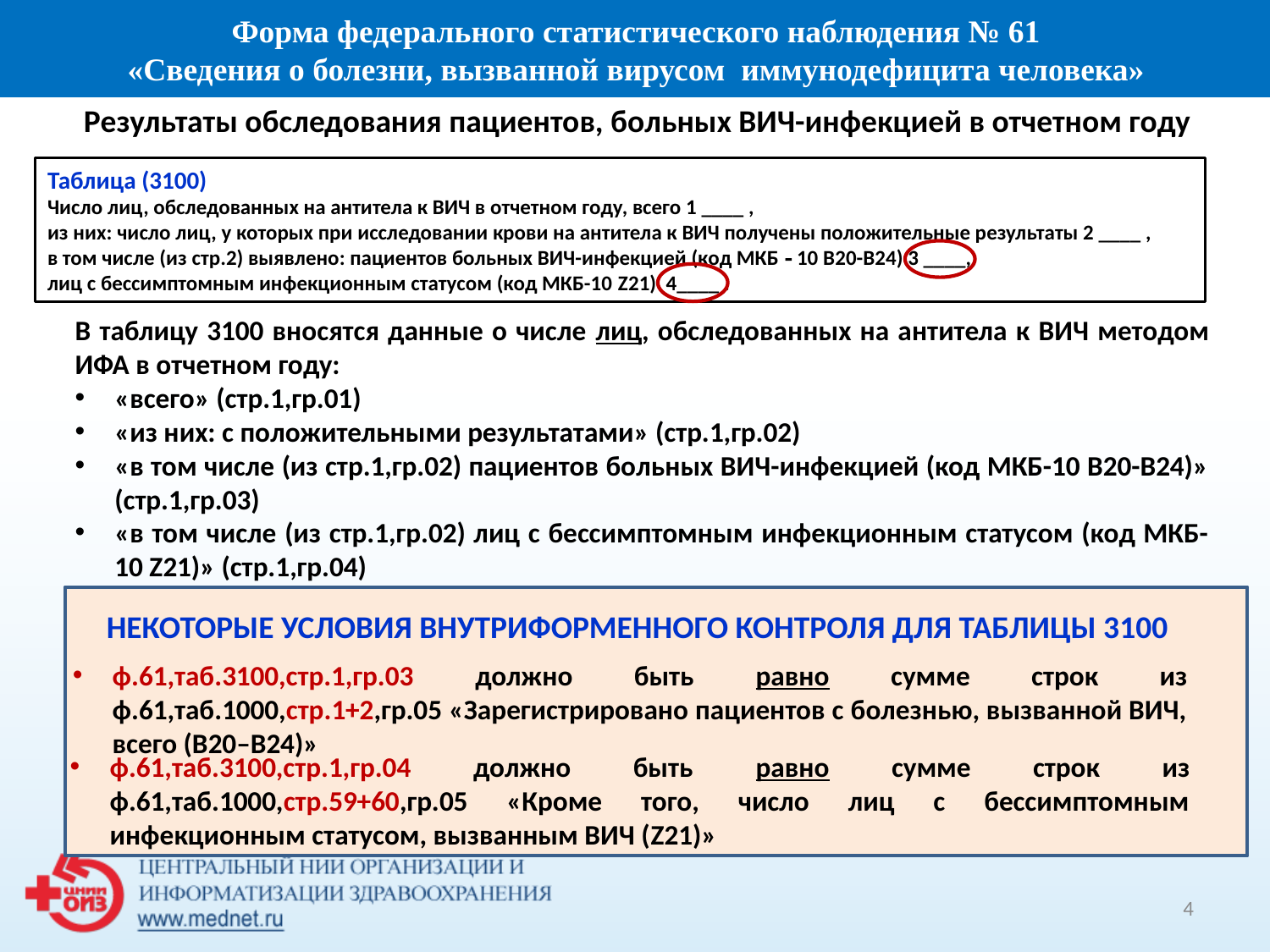

Форма федерального статистического наблюдения № 61
 «Сведения о болезни, вызванной вирусом  иммунодефицита человека»
Результаты обследования пациентов, больных ВИЧ-инфекцией в отчетном году
Таблица (3100)
Число лиц, обследованных на антитела к ВИЧ в отчетном году, всего 1 ____ ,
из них: число лиц, у которых при исследовании крови на антитела к ВИЧ получены положительные результаты 2 ____ ,
в том числе (из стр.2) выявлено: пациентов больных ВИЧ-инфекцией (код МКБ − 10 В20-В24) 3 ____,
лиц с бессимптомным инфекционным статусом (код МКБ-10 Z21)  4____ .

В таблицу 3100 вносятся данные о числе лиц, обследованных на антитела к ВИЧ методом ИФА в отчетном году:
«всего» (стр.1,гр.01)
«из них: с положительными результатами» (стр.1,гр.02)
«в том числе (из стр.1,гр.02) пациентов больных ВИЧ-инфекцией (код МКБ-10 В20-В24)» (стр.1,гр.03)
«в том числе (из стр.1,гр.02) лиц с бессимптомным инфекционным статусом (код МКБ-10 Z21)» (стр.1,гр.04)

НЕКОТОРЫЕ УСЛОВИЯ ВНУТРИФОРМЕННОГО КОНТРОЛЯ ДЛЯ ТАБЛИЦЫ 3100
ф.61,таб.3100,стр.1,гр.03 должно быть равно сумме строк из ф.61,таб.1000,стр.1+2,гр.05 «Зарегистрировано пациентов с болезнью, вызванной ВИЧ, всего (В20–В24)»
ф.61,таб.3100,стр.1,гр.04 должно быть равно сумме строк из ф.61,таб.1000,стр.59+60,гр.05 «Кроме того, число лиц с бессимптомным инфекционным статусом, вызванным ВИЧ (Z21)»
4